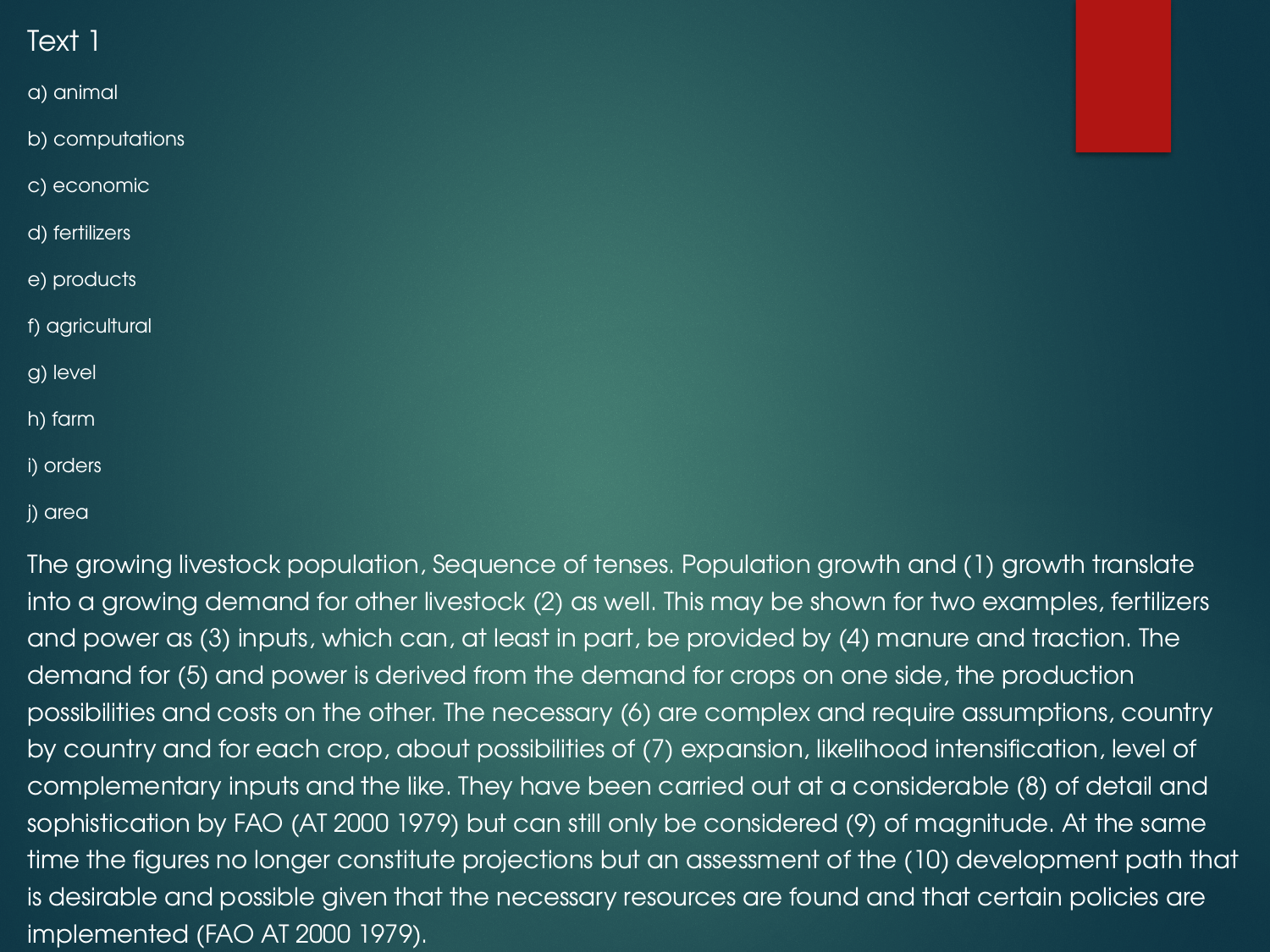

Text 1
a) animal
b) computations
c) economic
d) fertilizers
e) products
f) agricultural
g) level
h) farm
i) orders
j) area
The growing livestock population, Sequence of tenses. Population growth and (1) growth translate into a growing demand for other livestock (2) as well. This may be shown for two examples, fertilizers and power as (3) inputs, which can, at least in part, be provided by (4) manure and traction. The demand for (5) and power is derived from the demand for crops on one side, the production possibilities and costs on the other. The necessary (6) are complex and require assumptions, country by country and for each crop, about possibilities of (7) expansion, likelihood intensification, level of complementary inputs and the like. They have been carried out at a considerable (8) of detail and sophistication by FAO (AT 2000 1979) but can still only be considered (9) of magnitude. At the same time the figures no longer constitute projections but an assessment of the (10) development path that is desirable and possible given that the necessary resources are found and that certain policies are implemented (FAO AT 2000 1979).